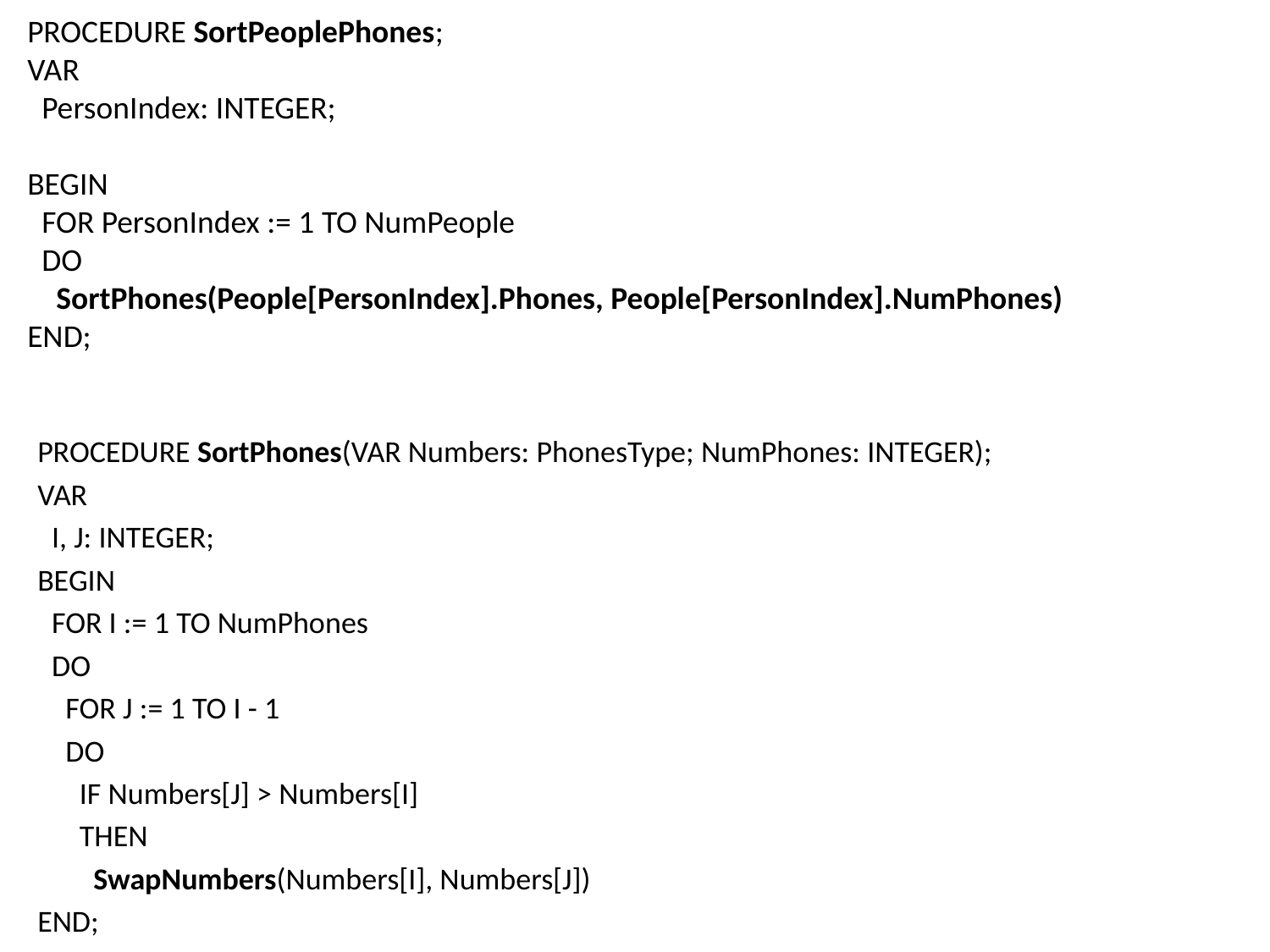

PROCEDURE SortPeoplePhones;
VAR
  PersonIndex: INTEGER;

BEGIN
  FOR PersonIndex := 1 TO NumPeople
  DO
    SortPhones(People[PersonIndex].Phones, People[PersonIndex].NumPhones)
END;
PROCEDURE SortPhones(VAR Numbers: PhonesType; NumPhones: INTEGER);
VAR
  I, J: INTEGER;
BEGIN
  FOR I := 1 TO NumPhones
  DO
    FOR J := 1 TO I - 1
    DO
      IF Numbers[J] > Numbers[I]
      THEN
        SwapNumbers(Numbers[I], Numbers[J])
END;